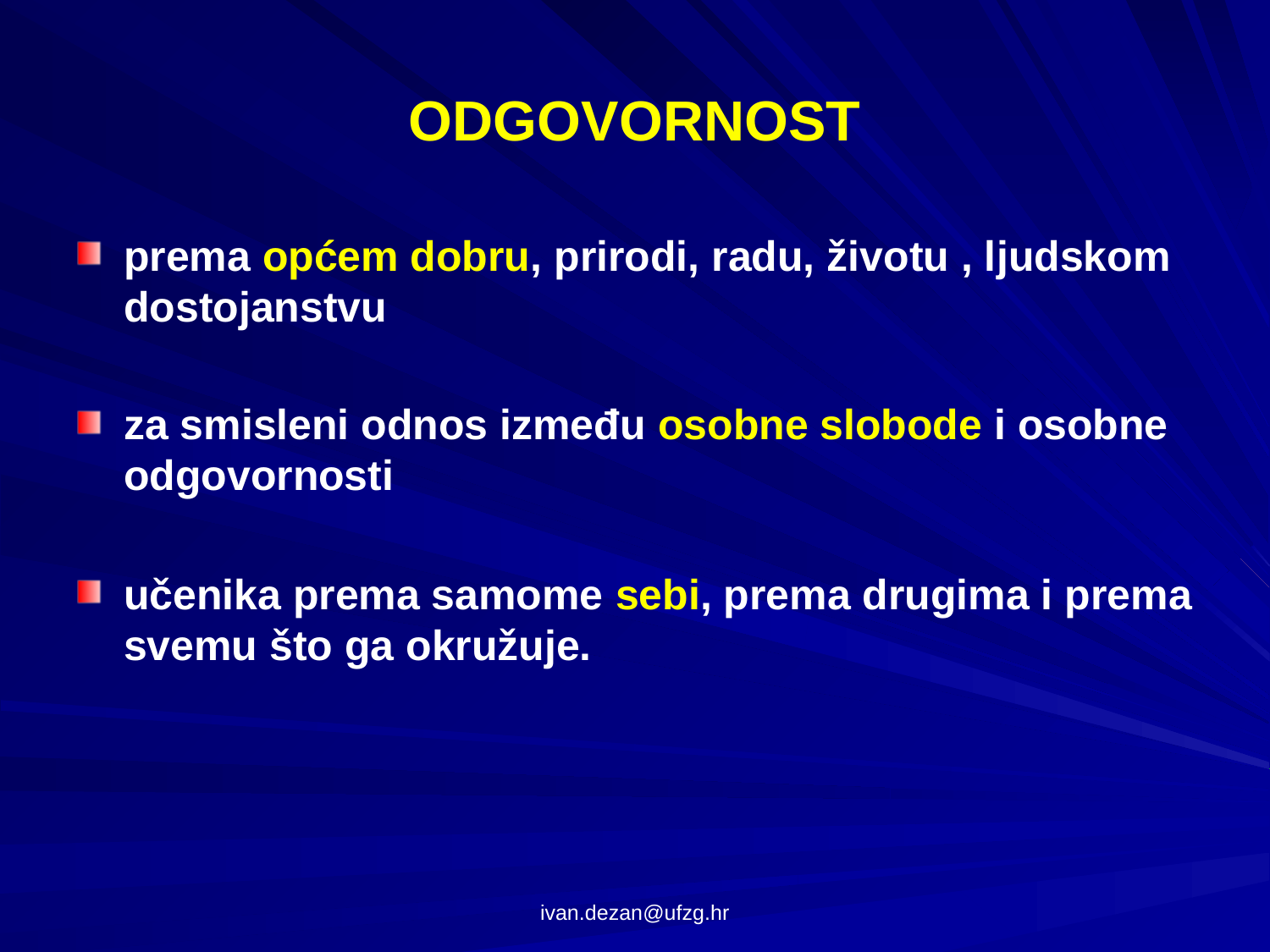

# ODGOVORNOST
prema općem dobru, prirodi, radu, životu , ljudskom dostojanstvu

za smisleni odnos između osobne slobode i osobne odgovornosti

učenika prema samome sebi, prema drugima i prema svemu što ga okružuje.

ivan.dezan@ufzg.hr